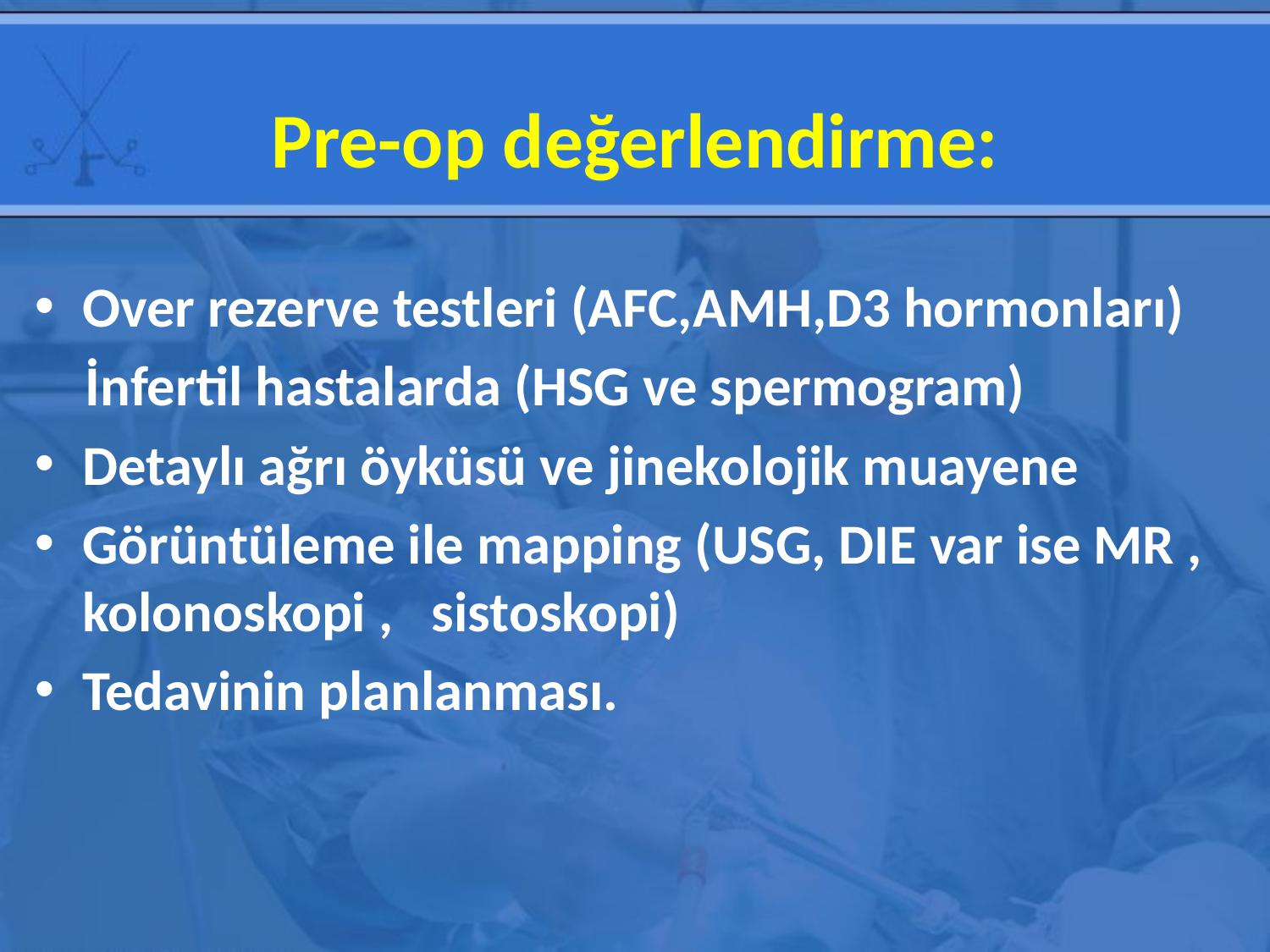

# Pre-op değerlendirme:
Over rezerve testleri (AFC,AMH,D3 hormonları)
    İnfertil hastalarda (HSG ve spermogram)
Detaylı ağrı öyküsü ve jinekolojik muayene
Görüntüleme ile mapping (USG, DIE var ise MR , kolonoskopi ,   sistoskopi)
Tedavinin planlanması.